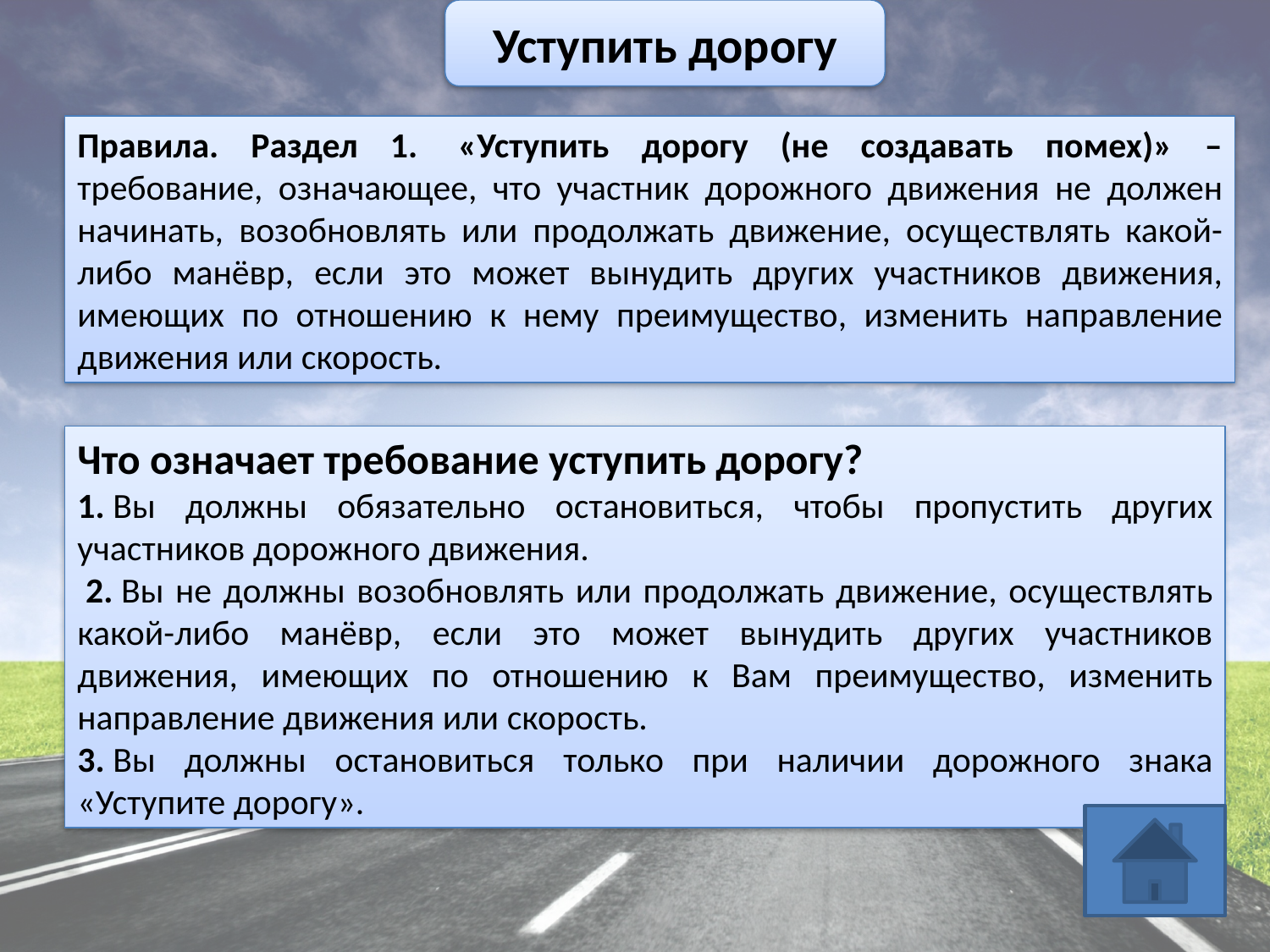

Уступить дорогу
Правила. Раздел 1.  «Уступить дорогу (не создавать помех)» – требование, означающее, что участник дорожного движения не должен начинать, возобновлять или продолжать движение, осуществлять какой-либо манёвр, если это может вынудить других участников движения, имеющих по отношению к нему преимущество, изменить направление движения или скорость.
Что означает требование уступить дорогу?
1. Вы должны обязательно остановиться, чтобы пропустить других участников дорожного движения.
 2. Вы не должны возобновлять или продолжать движение, осуществлять какой-либо манёвр, если это может вынудить других участников движения, имеющих по отношению к Вам преимущество, изменить направление движения или скорость.
3. Вы должны остановиться только при наличии дорожного знака «Уступите дорогу».